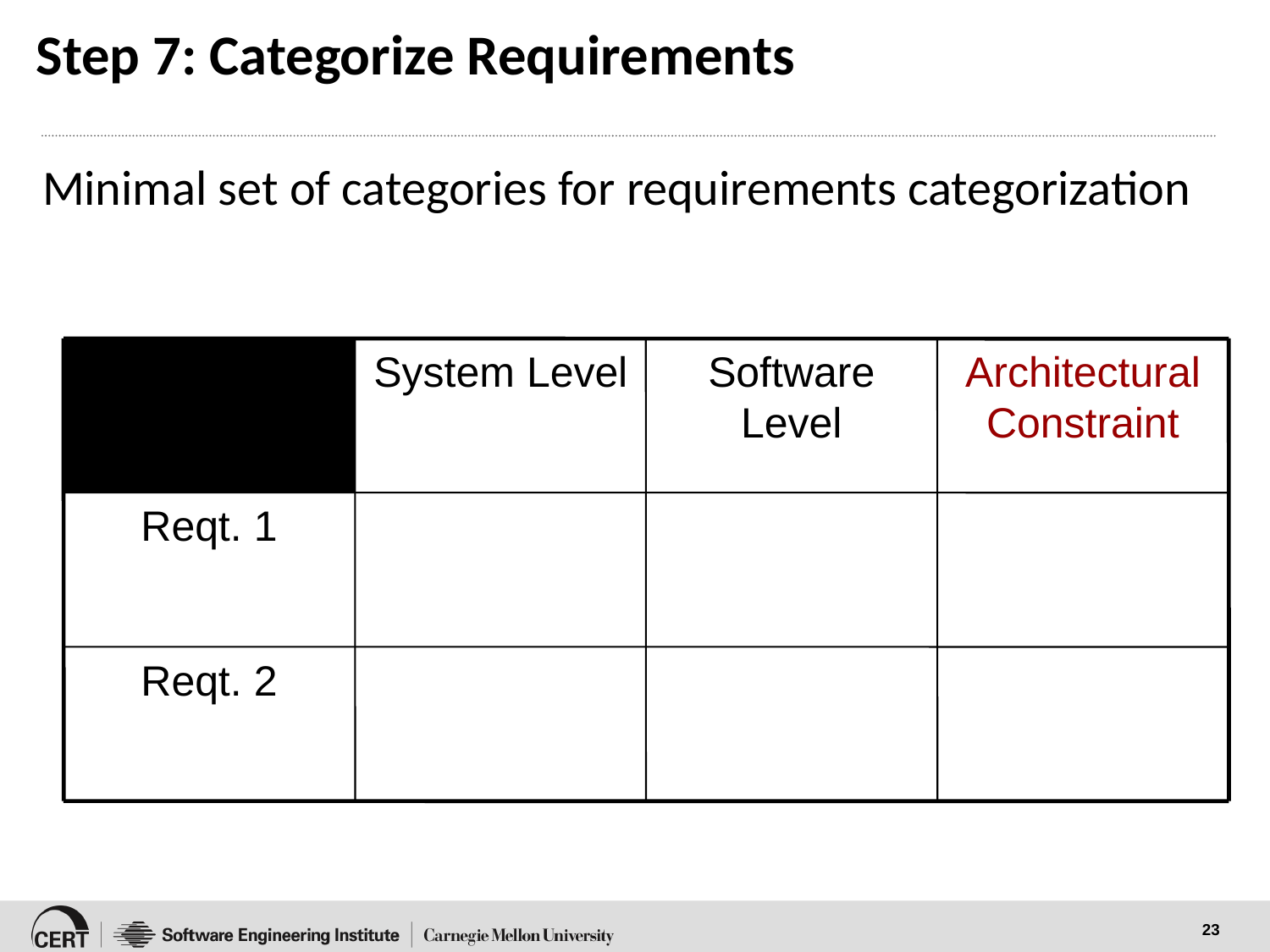

# Step 7: Categorize Requirements
Minimal set of categories for requirements categorization

System Level

Software Level

Architectural Constraint

Reqt. 1

Reqt. 2